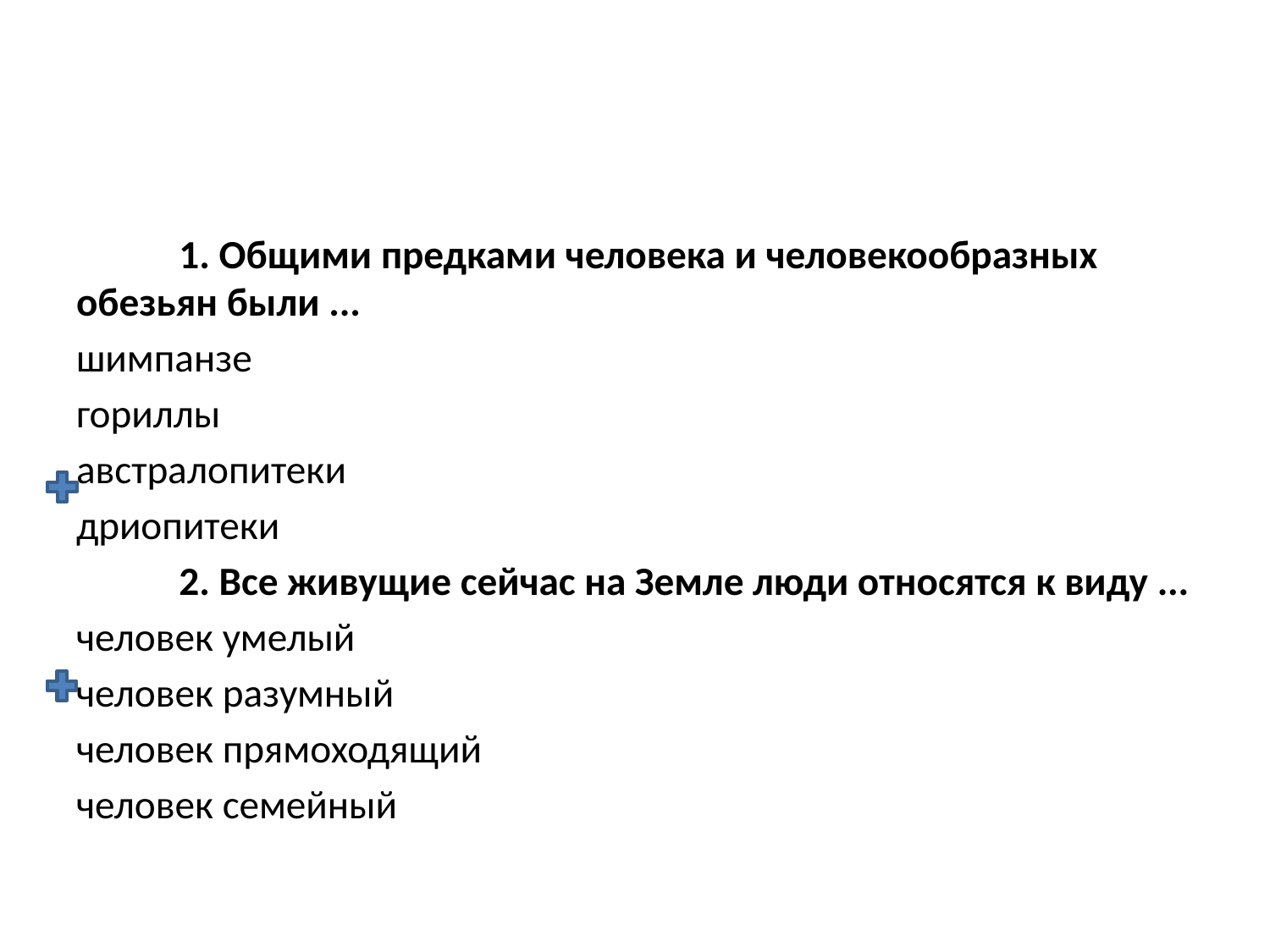

#
	1. Общими предками человека и человекообразных обезьян были ...
шимпанзе
гориллы
австралопитеки
дриопитеки
	2. Все живущие сейчас на Земле люди относятся к виду ...
человек умелый
человек разумный
человек прямоходящий
человек семейный